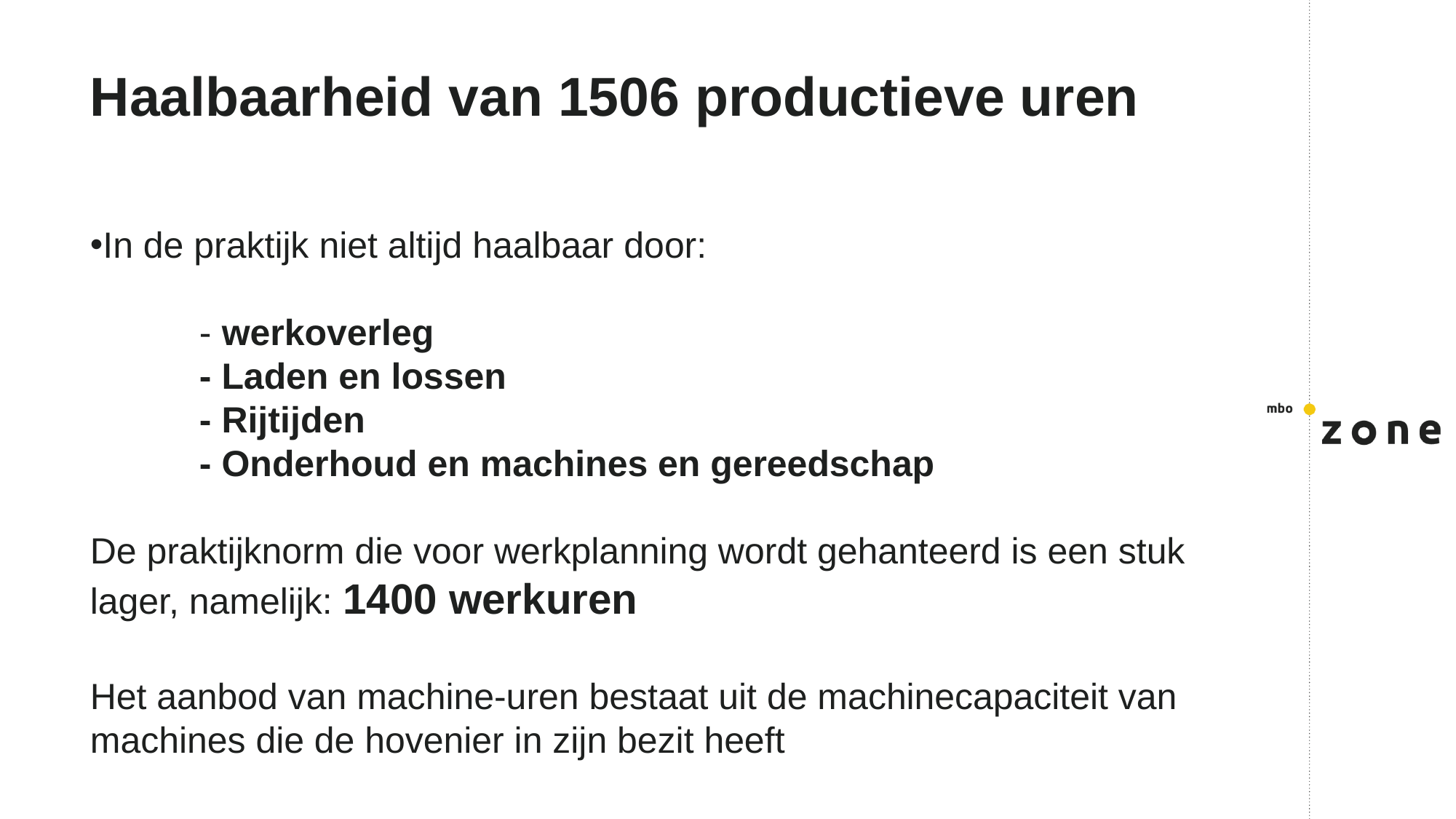

# Haalbaarheid van 1506 productieve uren
In de praktijk niet altijd haalbaar door:

	- werkoverleg
	- Laden en lossen
	- Rijtijden
	- Onderhoud en machines en gereedschap

De praktijknorm die voor werkplanning wordt gehanteerd is een stuk lager, namelijk: 1400 werkuren

Het aanbod van machine-uren bestaat uit de machinecapaciteit van machines die de hovenier in zijn bezit heeft